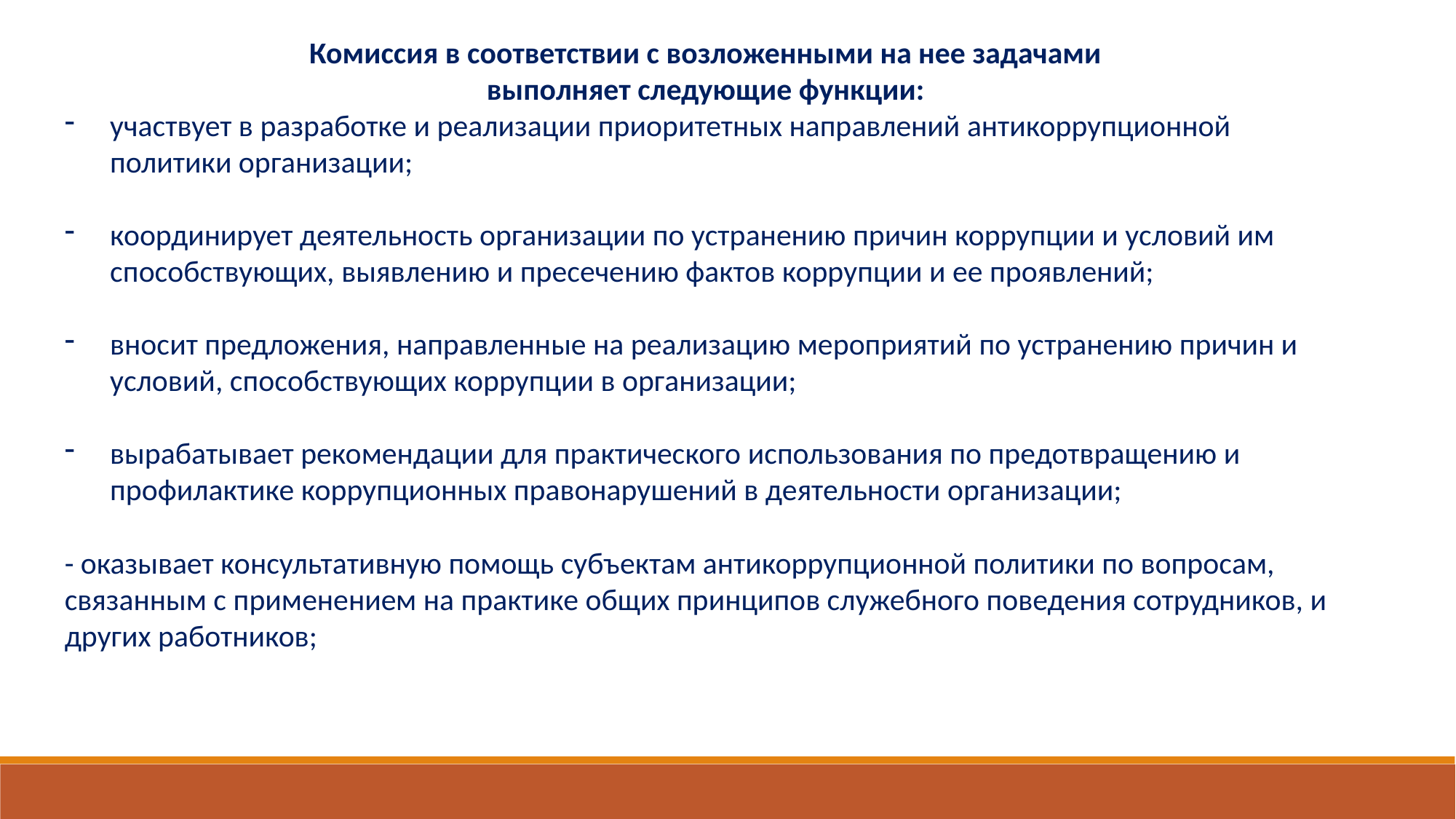

Комиссия в соответствии с возложенными на нее задачами
выполняет следующие функции:
участвует в разработке и реализации приоритетных направлений антикоррупционной политики организации;

координирует деятельность организации по устранению причин коррупции и условий им способствующих, выявлению и пресечению фактов коррупции и ее проявлений;

вносит предложения, направленные на реализацию мероприятий по устранению причин и условий, способствующих коррупции в организации;

вырабатывает рекомендации для практического использования по предотвращению и профилактике коррупционных правонарушений в деятельности организации;

- оказывает консультативную помощь субъектам антикоррупционной политики по вопросам, связанным с применением на практике общих принципов служебного поведения сотрудников, и других работников;